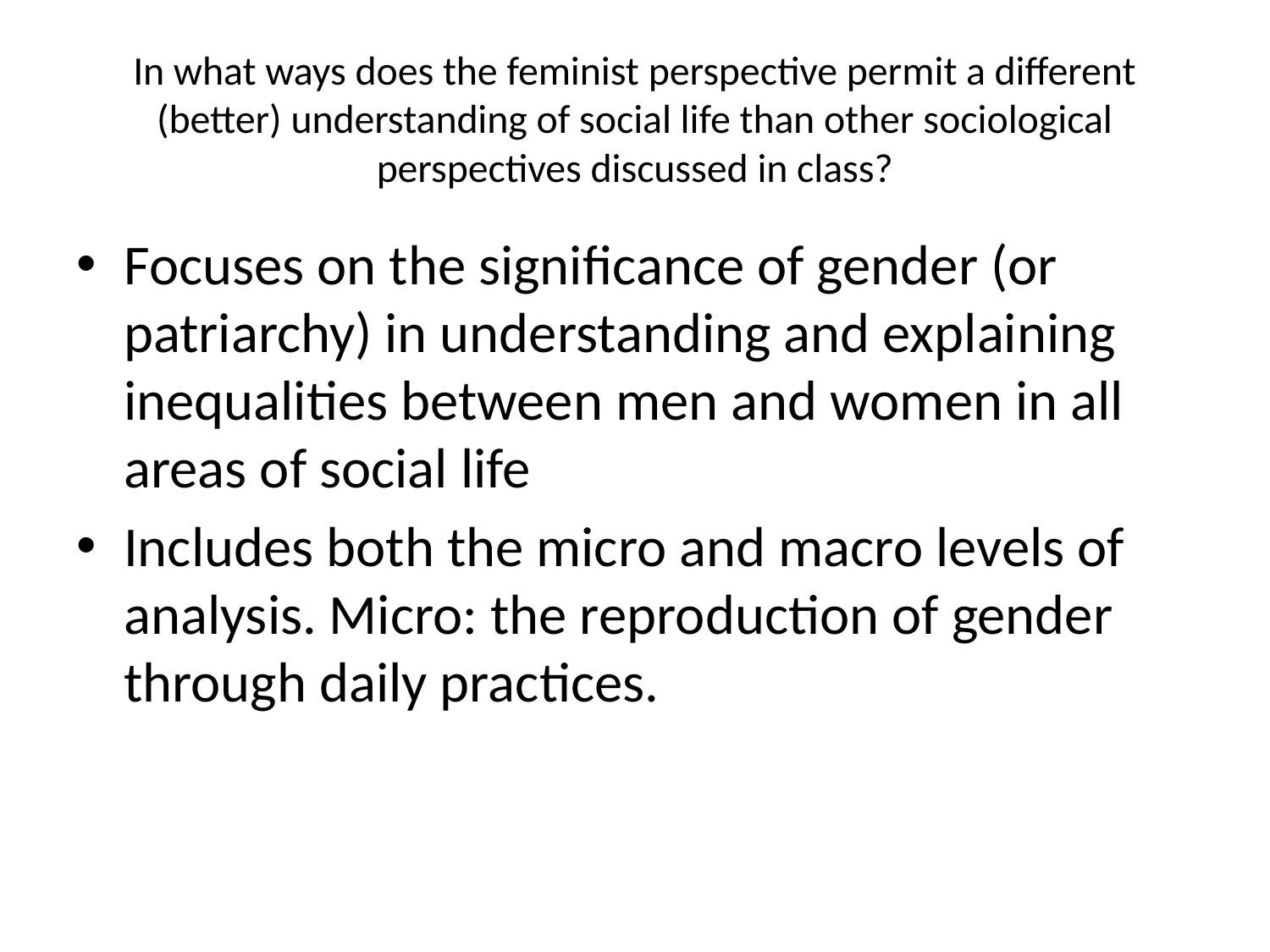

# In what ways does the feminist perspective permit a different (better) understanding of social life than other sociological perspectives discussed in class?
Focuses on the significance of gender (or patriarchy) in understanding and explaining inequalities between men and women in all areas of social life
Includes both the micro and macro levels of analysis. Micro: the reproduction of gender through daily practices.